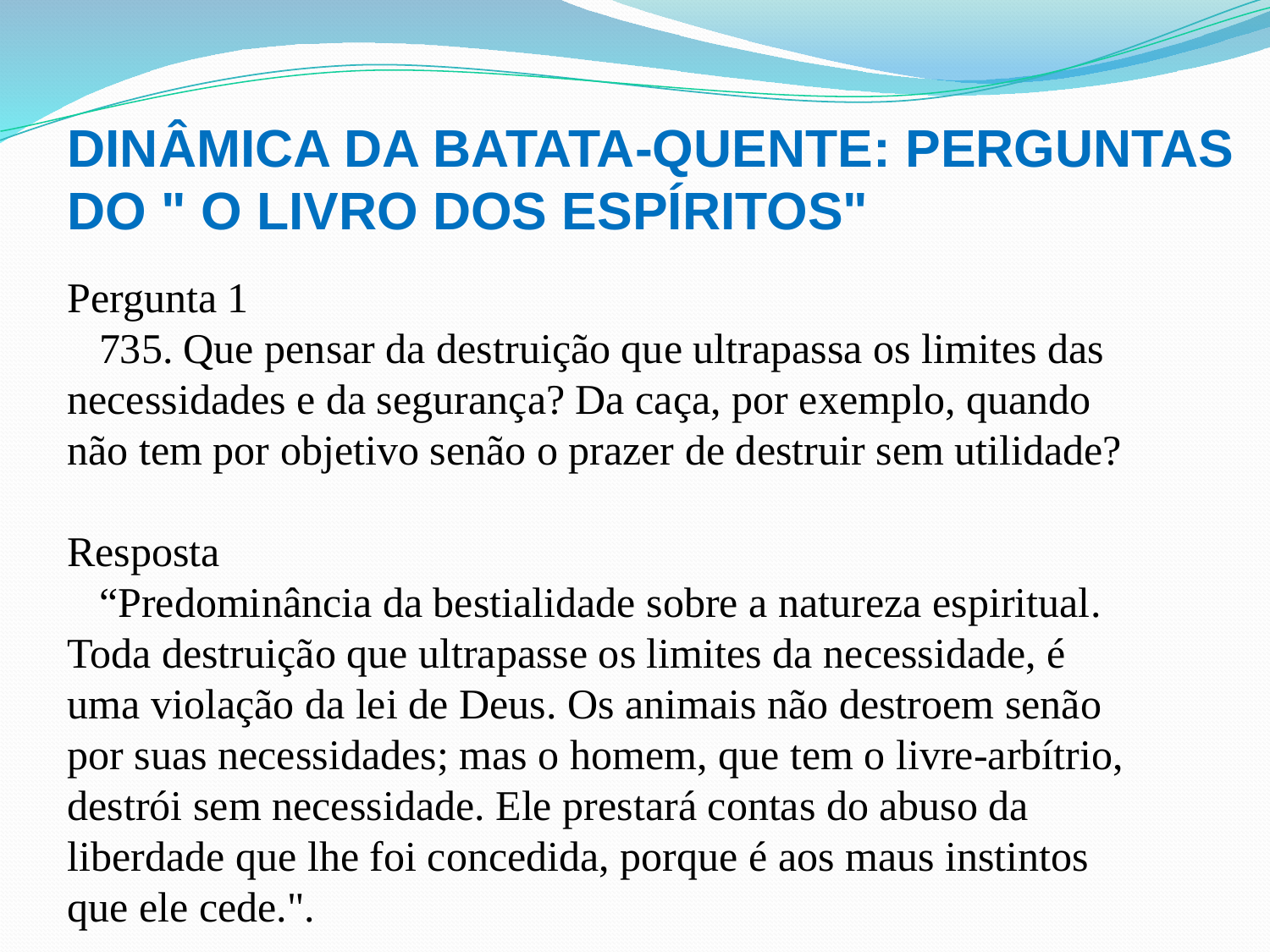

DINÂMICA DA BATATA-QUENTE: PERGUNTAS DO " O LIVRO DOS ESPÍRITOS"
Pergunta 1
   735. Que pensar da destruição que ultrapassa os limites das necessidades e da segurança? Da caça, por exemplo, quando não tem por objetivo senão o prazer de destruir sem utilidade?

Resposta
   “Predominância da bestialidade sobre a natureza espiritual. Toda destruição que ultrapasse os limites da necessidade, é uma violação da lei de Deus. Os animais não destroem senão por suas necessidades; mas o homem, que tem o livre-arbítrio, destrói sem necessidade. Ele prestará contas do abuso da liberdade que lhe foi concedida, porque é aos maus instintos que ele cede.".